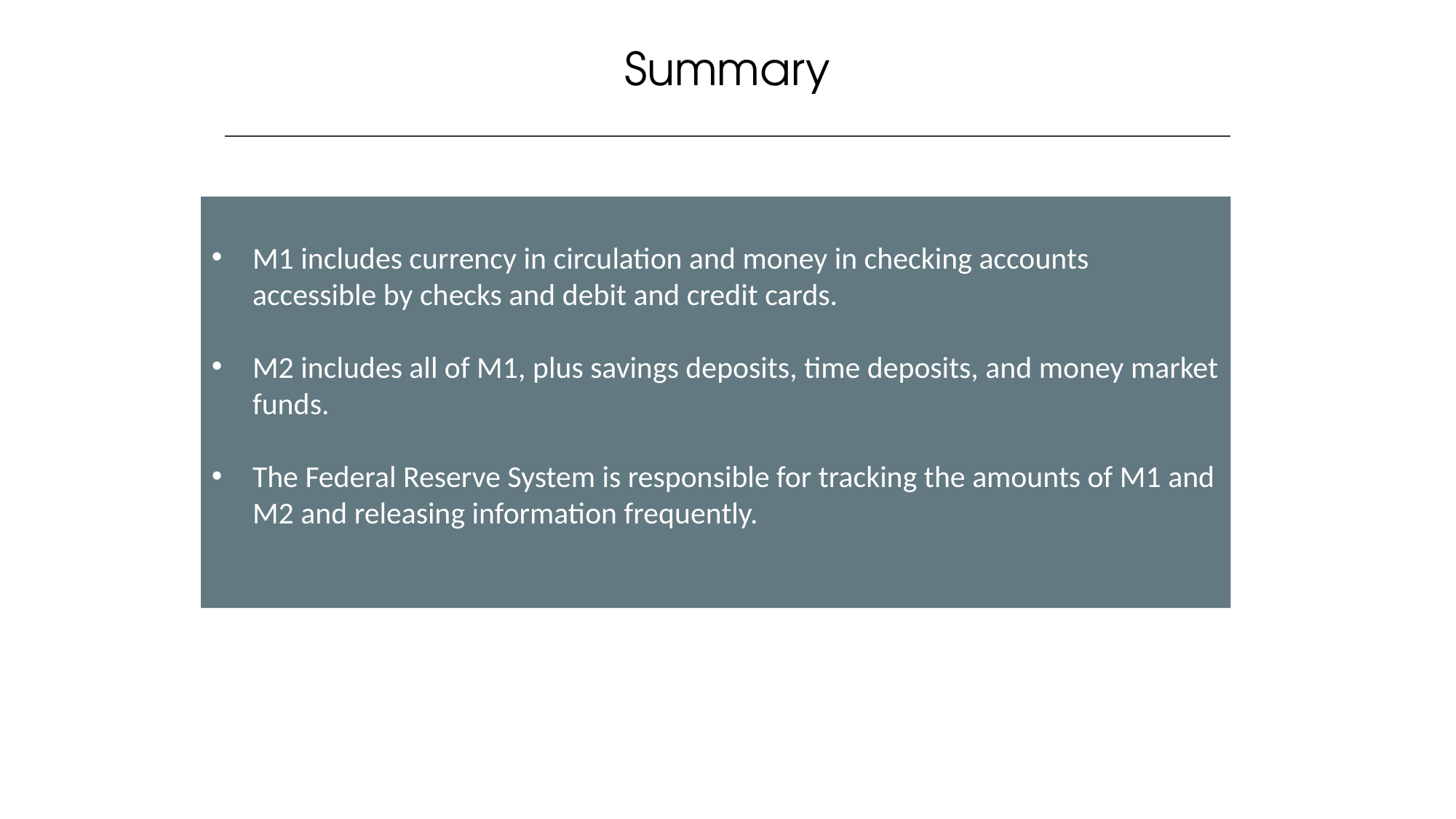

Summary
HAWKES LEARNING

M1 includes currency in circulation and money in checking accounts accessible by checks and debit and credit cards.

M2 includes all of M1, plus savings deposits, time deposits, and money market funds.

The Federal Reserve System is responsible for tracking the amounts of M1 and M2 and releasing information frequently.